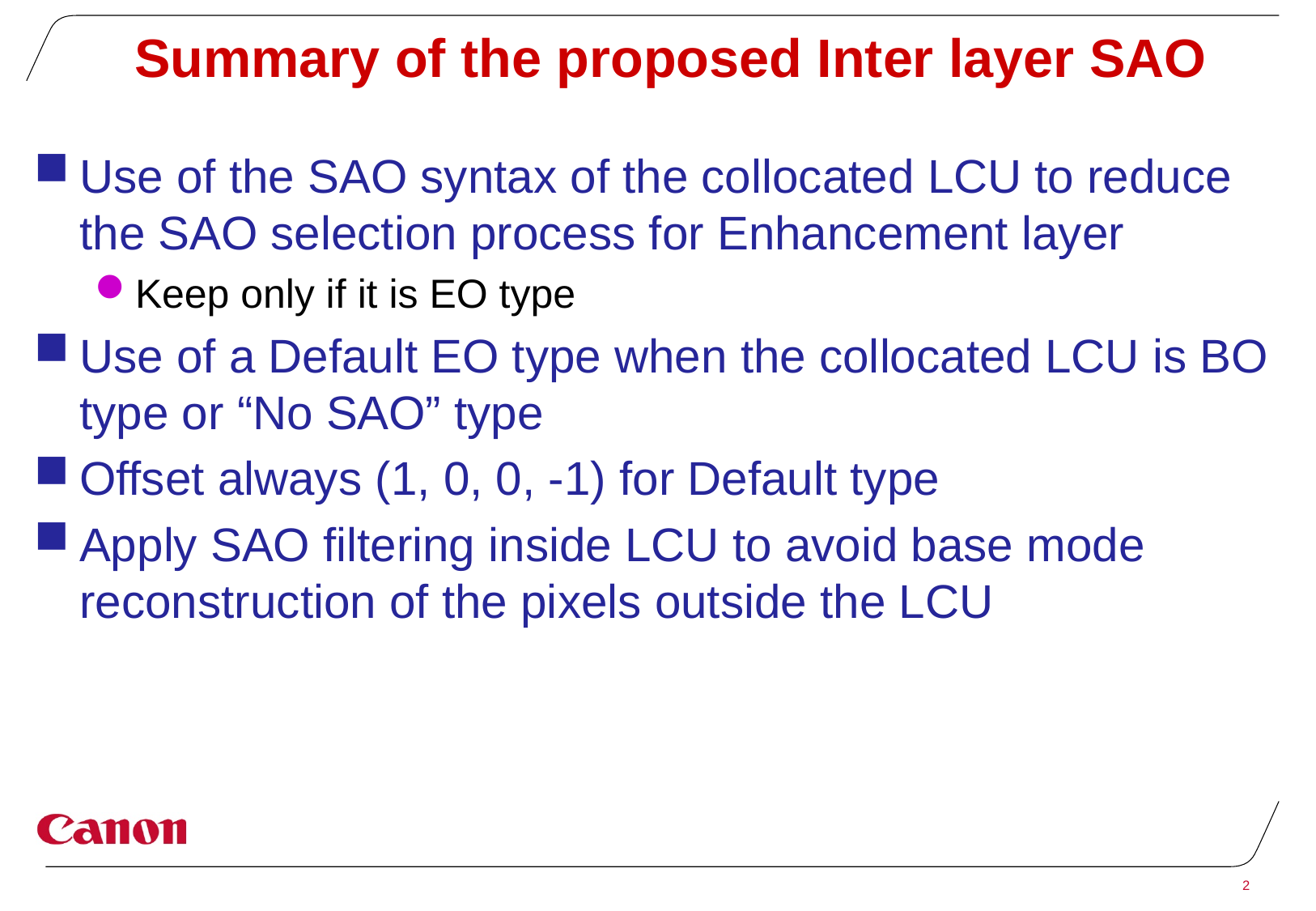

# Summary of the proposed Inter layer SAO
Use of the SAO syntax of the collocated LCU to reduce the SAO selection process for Enhancement layer
Keep only if it is EO type
Use of a Default EO type when the collocated LCU is BO type or “No SAO” type
Offset always (1, 0, 0, -1) for Default type
Apply SAO filtering inside LCU to avoid base mode reconstruction of the pixels outside the LCU

2